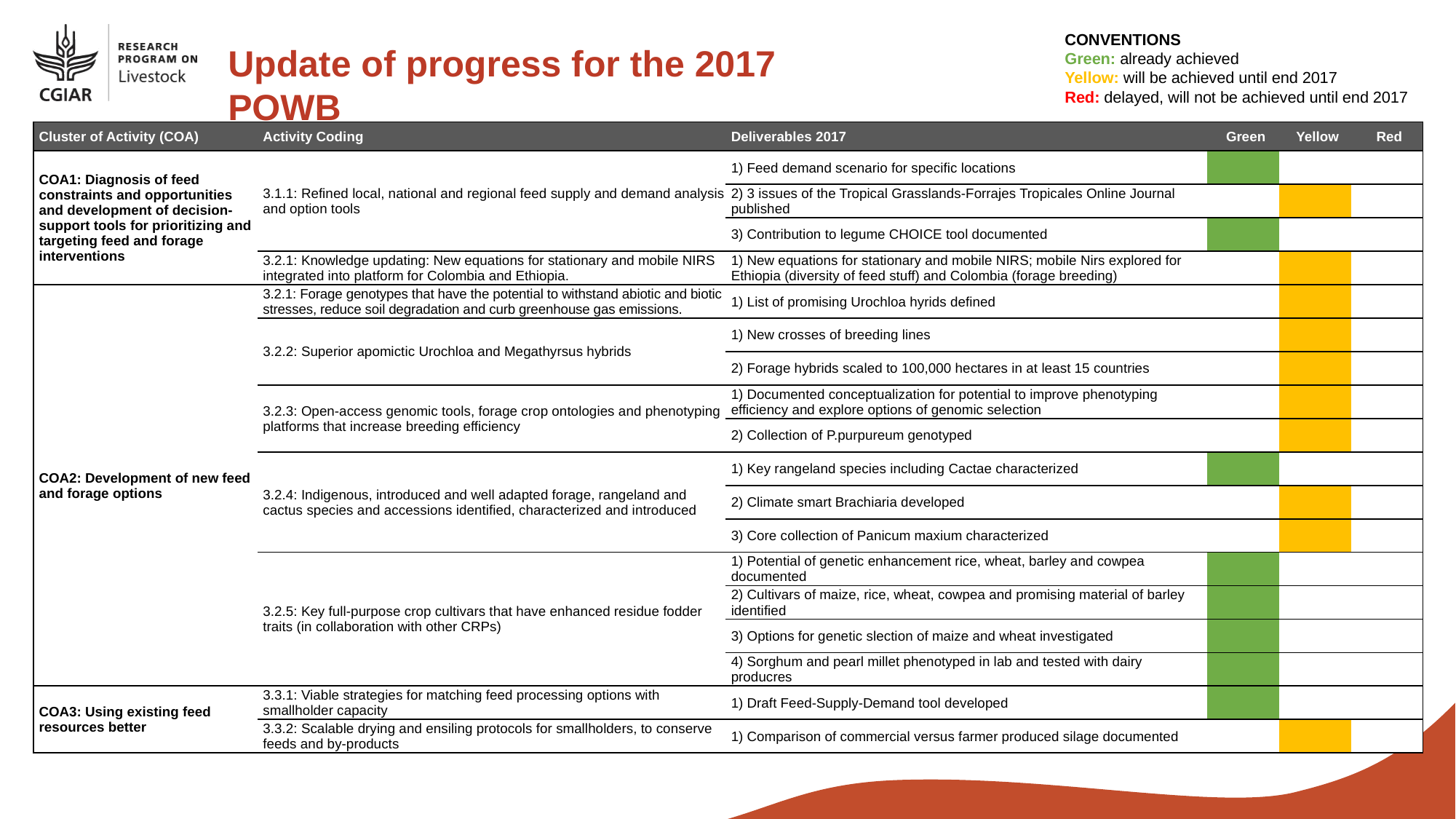

CONVENTIONS
Green: already achieved
Yellow: will be achieved until end 2017
Red: delayed, will not be achieved until end 2017
Update of progress for the 2017 POWB
| Cluster of Activity (COA) | Activity Coding | Deliverables 2017 | Green | Yellow | Red |
| --- | --- | --- | --- | --- | --- |
| COA1: Diagnosis of feed constraints and opportunities and development of decision-support tools for prioritizing and targeting feed and forage interventions | 3.1.1: Refined local, national and regional feed supply and demand analysis and option tools | 1) Feed demand scenario for specific locations |  |  |  |
|  |  | 2) 3 issues of the Tropical Grasslands-Forrajes Tropicales Online Journal published |  |  |  |
|  |  | 3) Contribution to legume CHOICE tool documented |  |  |  |
|  | 3.2.1: Knowledge updating: New equations for stationary and mobile NIRS integrated into platform for Colombia and Ethiopia. | 1) New equations for stationary and mobile NIRS; mobile Nirs explored for Ethiopia (diversity of feed stuff) and Colombia (forage breeding) |  |  |  |
| COA2: Development of new feed and forage options | 3.2.1: Forage genotypes that have the potential to withstand abiotic and biotic stresses, reduce soil degradation and curb greenhouse gas emissions. | 1) List of promising Urochloa hyrids defined |  |  |  |
|  | 3.2.2: Superior apomictic Urochloa and Megathyrsus hybrids | 1) New crosses of breeding lines |  |  |  |
|  |  | 2) Forage hybrids scaled to 100,000 hectares in at least 15 countries |  |  |  |
|  | 3.2.3: Open-access genomic tools, forage crop ontologies and phenotyping platforms that increase breeding efficiency | 1) Documented conceptualization for potential to improve phenotyping efficiency and explore options of genomic selection |  |  |  |
|  |  | 2) Collection of P.purpureum genotyped |  |  |  |
|  | 3.2.4: Indigenous, introduced and well adapted forage, rangeland and cactus species and accessions identified, characterized and introduced | 1) Key rangeland species including Cactae characterized |  |  |  |
|  |  | 2) Climate smart Brachiaria developed |  |  |  |
|  |  | 3) Core collection of Panicum maxium characterized |  |  |  |
|  | 3.2.5: Key full-purpose crop cultivars that have enhanced residue fodder traits (in collaboration with other CRPs) | 1) Potential of genetic enhancement rice, wheat, barley and cowpea documented |  |  |  |
|  |  | 2) Cultivars of maize, rice, wheat, cowpea and promising material of barley identified |  |  |  |
|  |  | 3) Options for genetic slection of maize and wheat investigated |  |  |  |
|  |  | 4) Sorghum and pearl millet phenotyped in lab and tested with dairy producres |  |  |  |
| COA3: Using existing feed resources better | 3.3.1: Viable strategies for matching feed processing options with smallholder capacity | 1) Draft Feed-Supply-Demand tool developed |  |  |  |
|  | 3.3.2: Scalable drying and ensiling protocols for smallholders, to conserve feeds and by-products | 1) Comparison of commercial versus farmer produced silage documented |  |  |  |